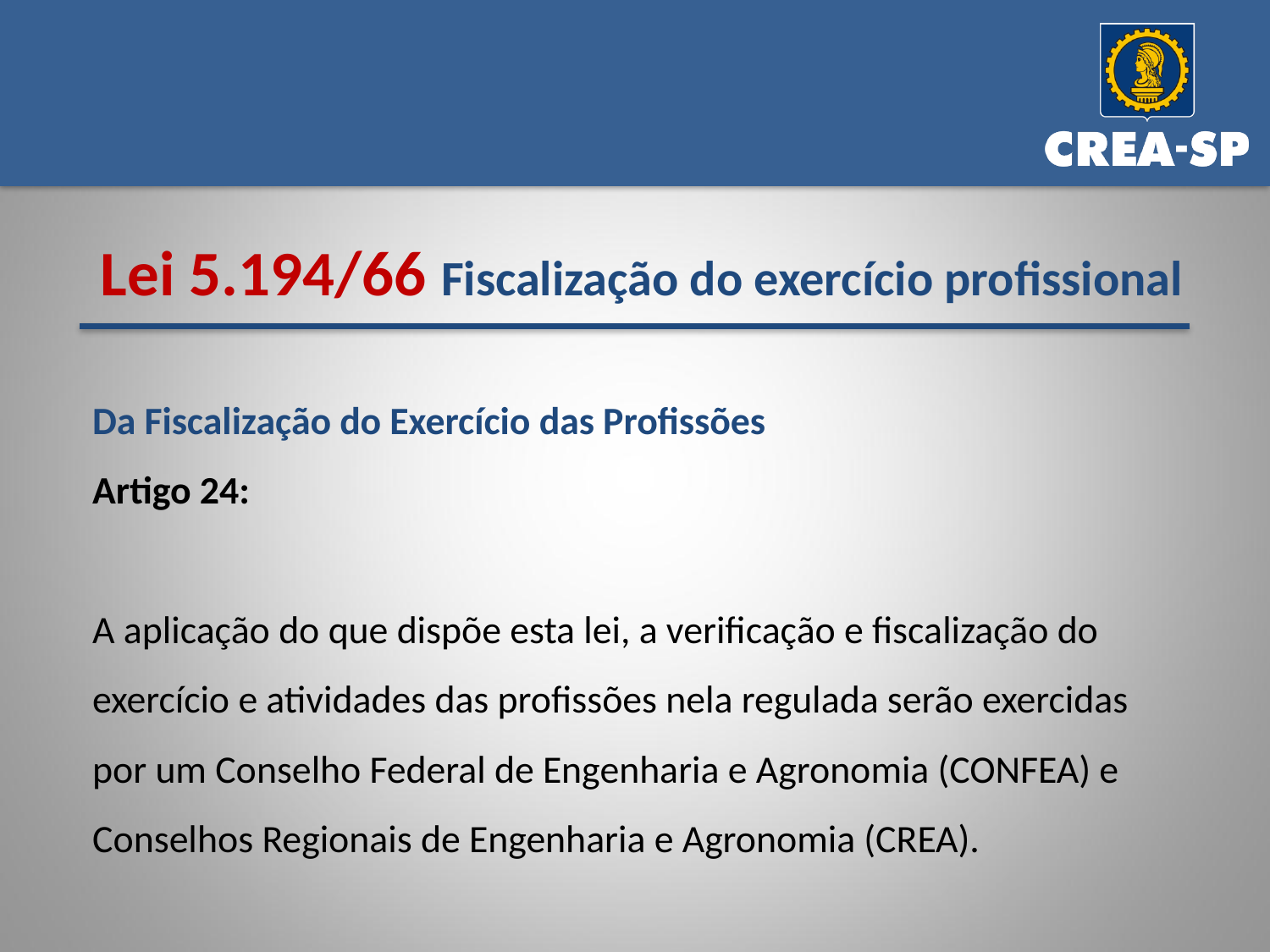

Lei 5.194/66 Fiscalização do exercício profissional
Da Fiscalização do Exercício das Profissões
Artigo 24:

A aplicação do que dispõe esta lei, a verificação e fiscalização do exercício e atividades das profissões nela regulada serão exercidas por um Conselho Federal de Engenharia e Agronomia (CONFEA) e Conselhos Regionais de Engenharia e Agronomia (CREA).